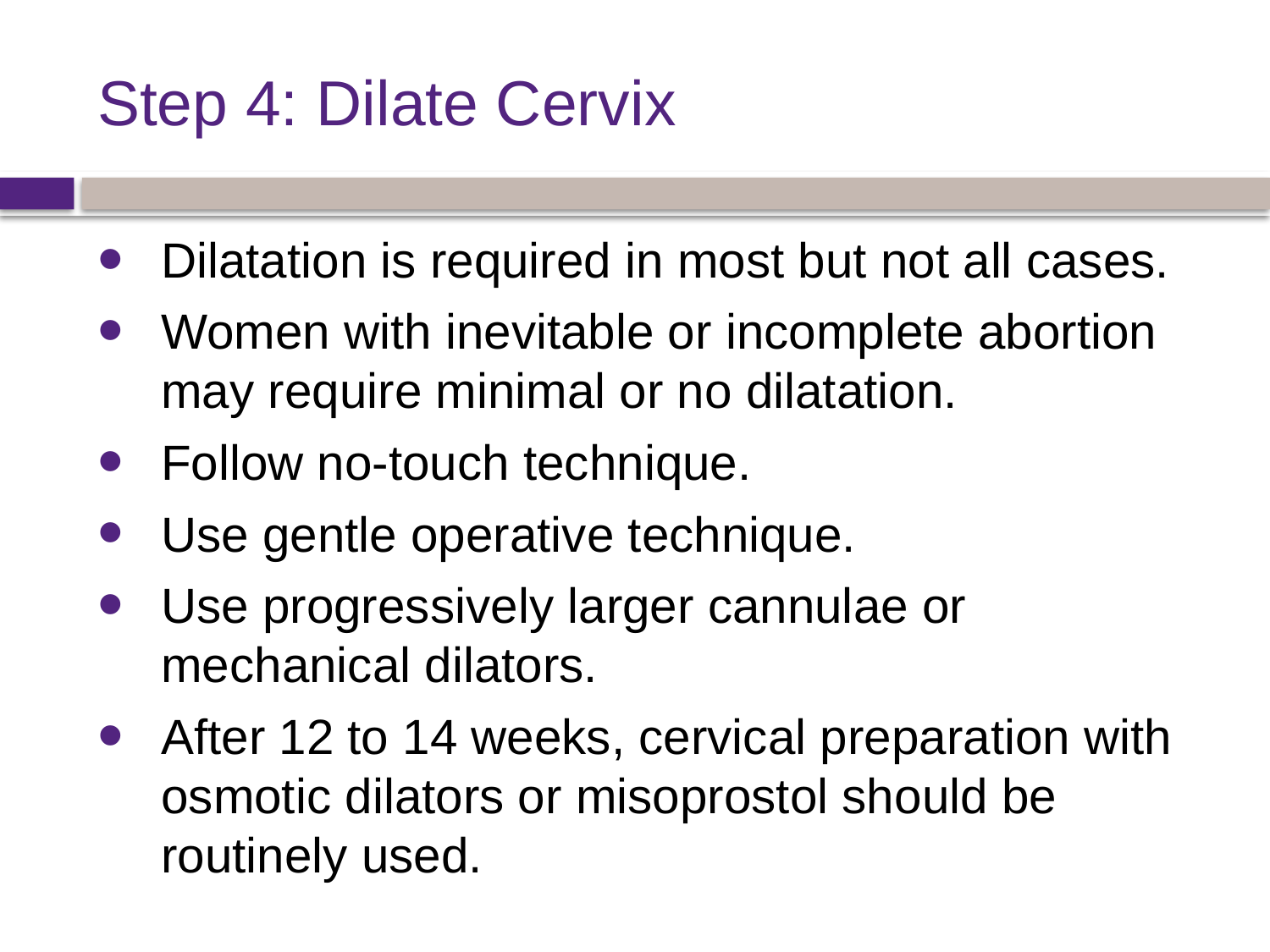

# Step 4: Dilate Cervix
Dilatation is required in most but not all cases.
Women with inevitable or incomplete abortion may require minimal or no dilatation.
Follow no-touch technique.
Use gentle operative technique.
Use progressively larger cannulae or mechanical dilators.
After 12 to 14 weeks, cervical preparation with osmotic dilators or misoprostol should be routinely used.